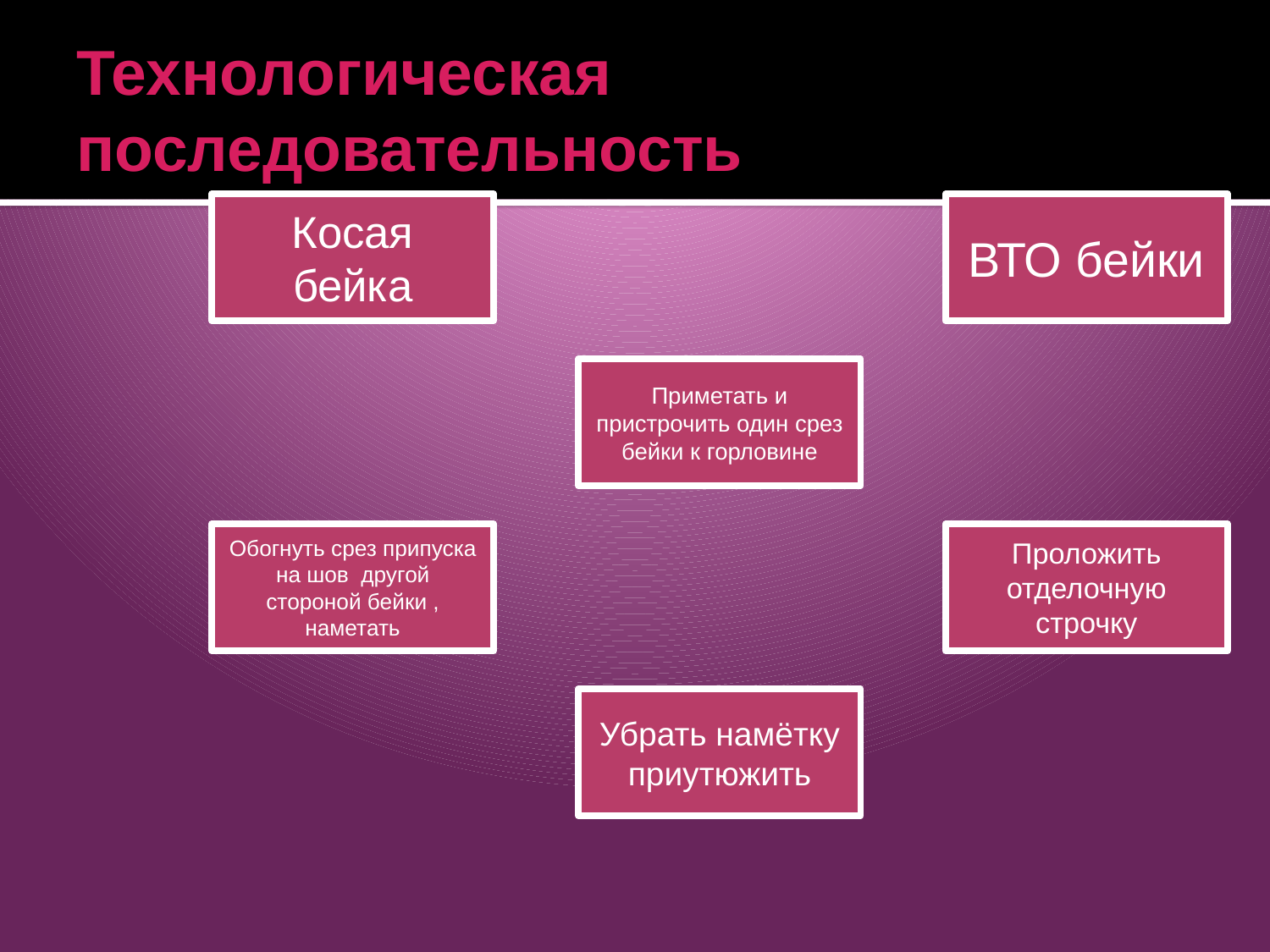

# Технологическая последовательность
Косая бейка
ВТО бейки
Приметать и пристрочить один срез бейки к горловине
Обогнуть срез припуска на шов  другой стороной бейки , наметать
Проложить отделочную строчку
Убрать намётку приутюжить